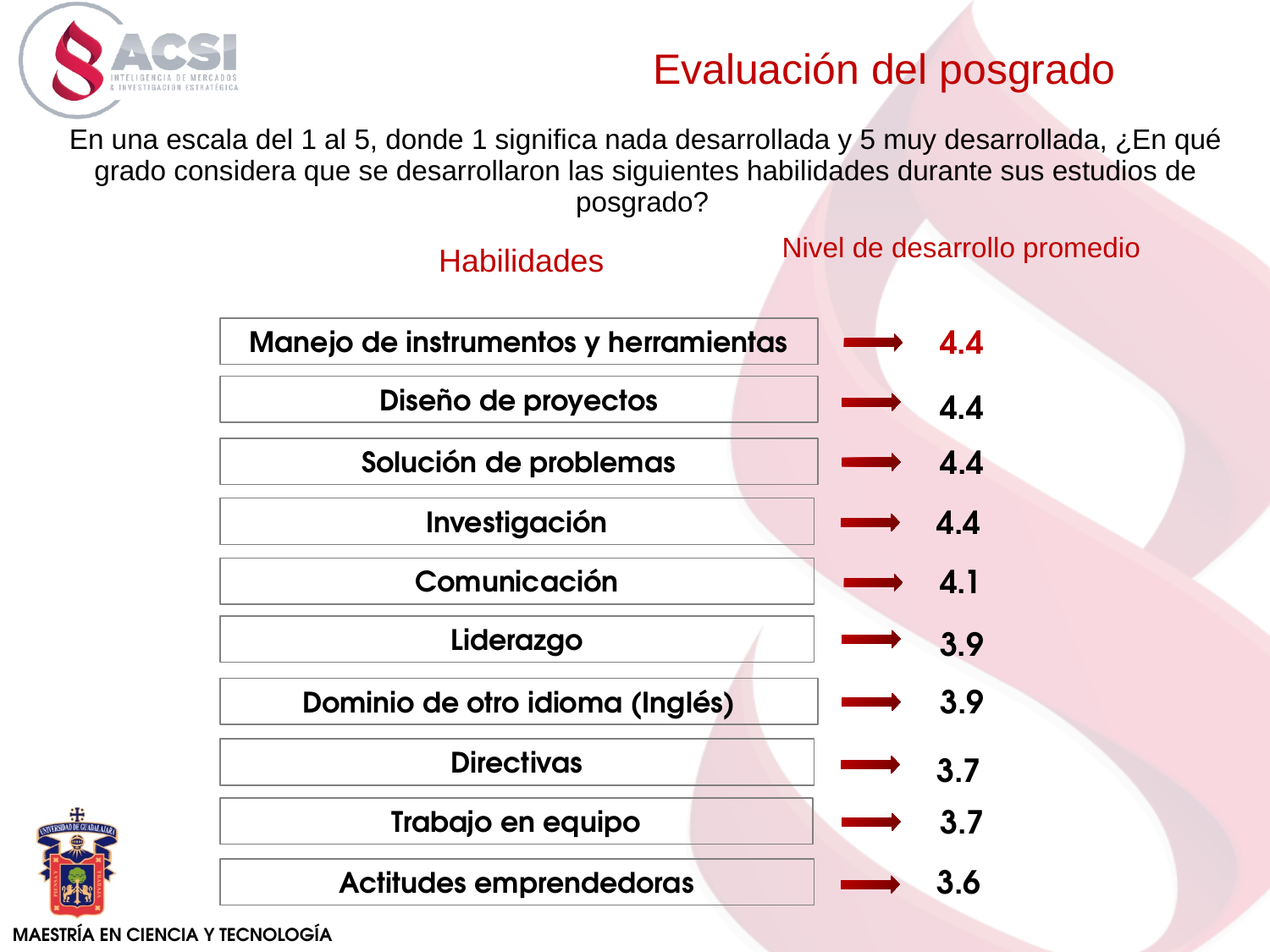

Evaluación del posgrado
En una escala del 1 al 5, donde 1 significa nada desarrollada y 5 muy desarrollada, ¿En qué grado considera que se desarrollaron las siguientes habilidades durante sus estudios de posgrado?
Nivel de desarrollo promedio
Habilidades
4.4
Manejo de instrumentos y herramientas

Diseño de proyectos
4.4

4.4
Solución de problemas

4.4
Investigación

4.1
Comunicación

Liderazgo
3.9

3.9
Dominio de otro idioma (Inglés)

Directivas
3.7

3.7
Trabajo en equipo

3.6
Actitudes emprendedoras